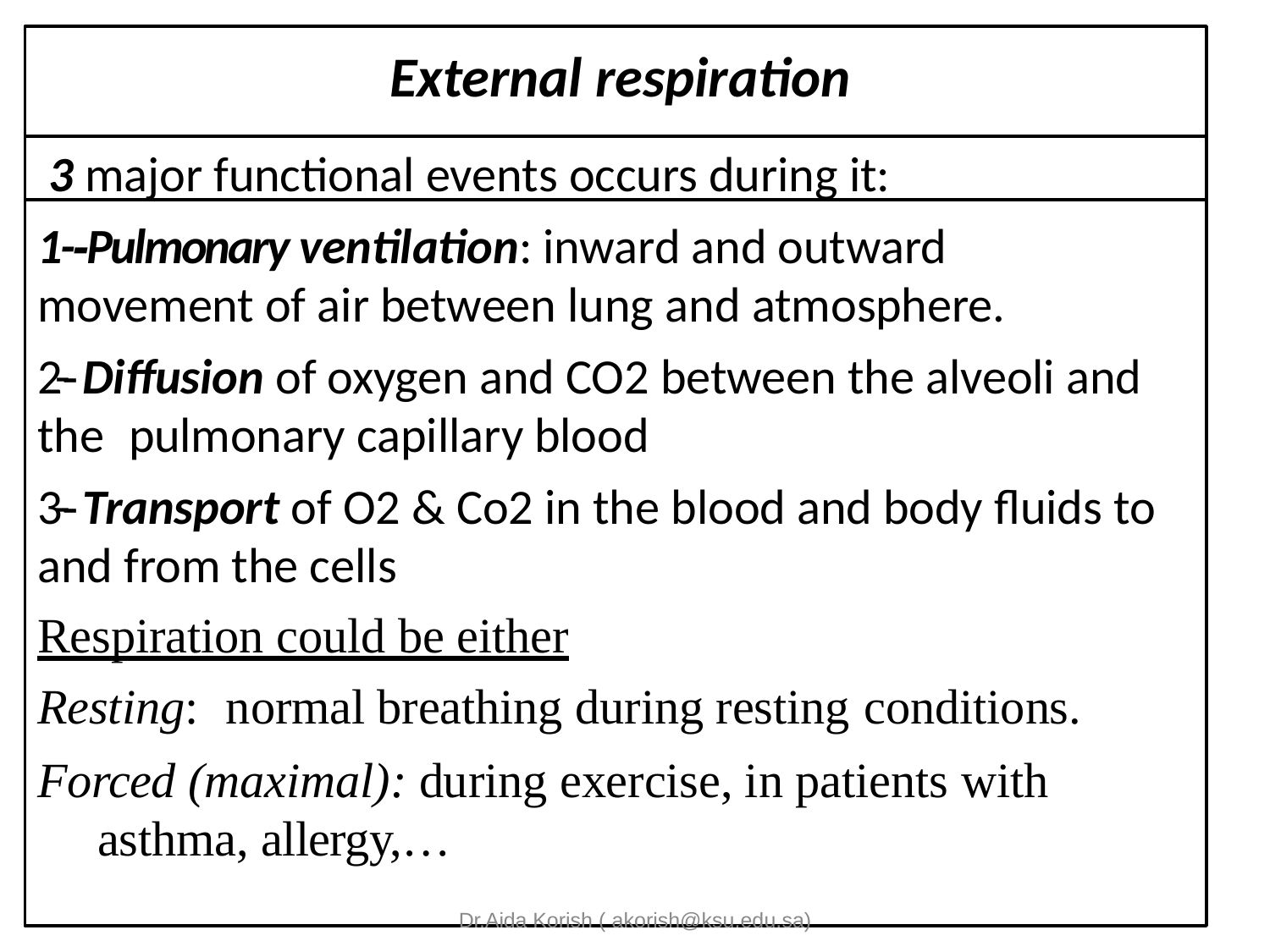

# External respiration

3 major functional events occurs during it:
1-­‐Pulmonary ventilation: inward and outward  movement of air between lung and atmosphere.
2-­‐ Diﬀusion of oxygen and CO2 between the alveoli and  the	pulmonary capillary blood
3-­‐ Transport of O2 & Co2 in the blood and body ﬂuids to  and from the cells
Respiration could be either
Resting:	normal breathing during resting conditions.
Forced (maximal): during exercise, in patients with  asthma, allergy,…
Dr.Aida Korish ( akorish@ksu.edu.sa)